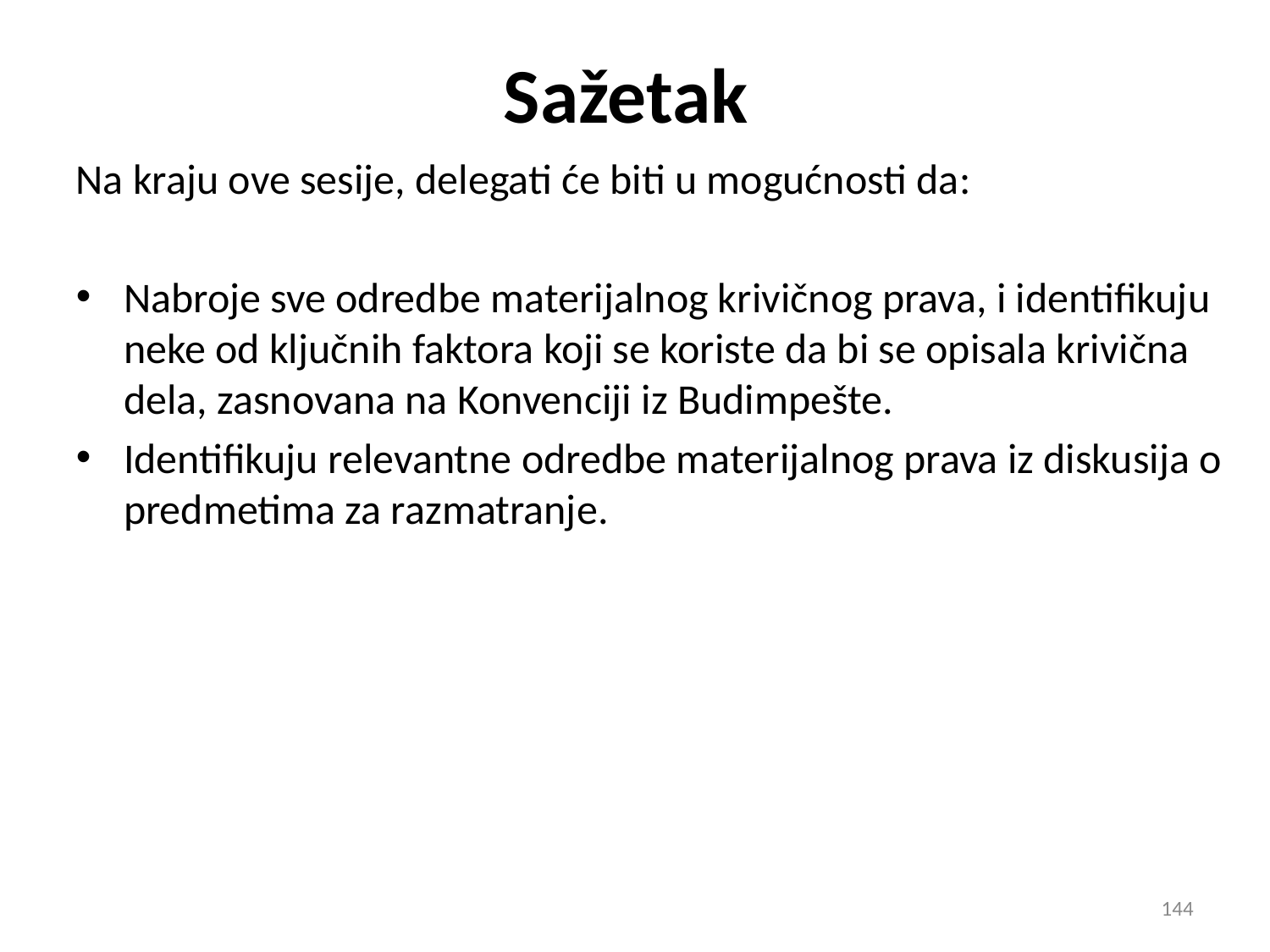

Sažetak
Na kraju ove sesije, delegati će biti u mogućnosti da:

Nabroje sve odredbe materijalnog krivičnog prava, i identifikuju neke od ključnih faktora koji se koriste da bi se opisala krivična dela, zasnovana na Konvenciji iz Budimpešte.
Identifikuju relevantne odredbe materijalnog prava iz diskusija o predmetima za razmatranje.

144